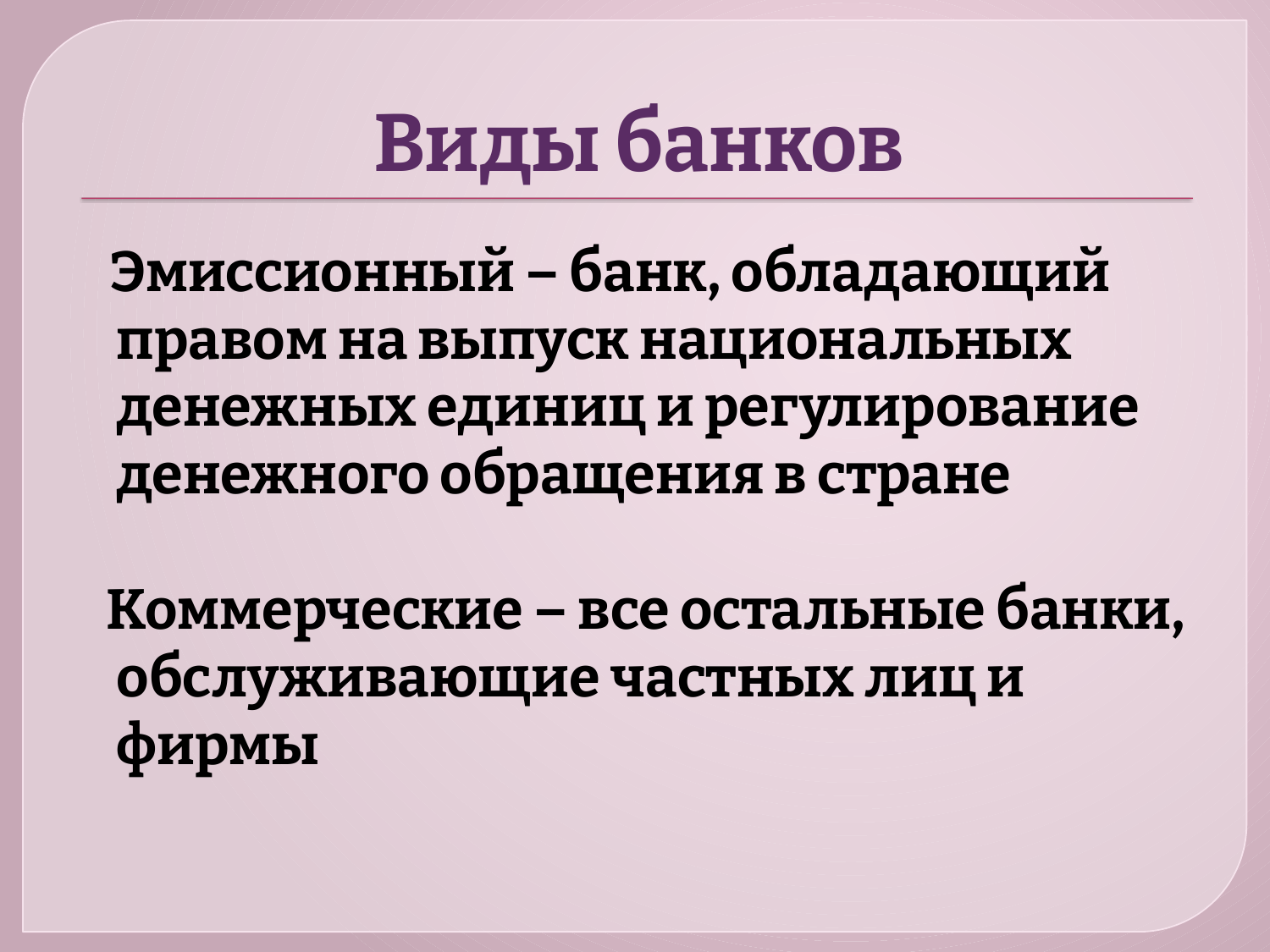

# Виды банков
   Эмиссионный – банк, обладающий правом на выпуск национальных денежных единиц и регулирование денежного обращения в стране

   Коммерческие – все остальные банки, обслуживающие частных лиц и фирмы